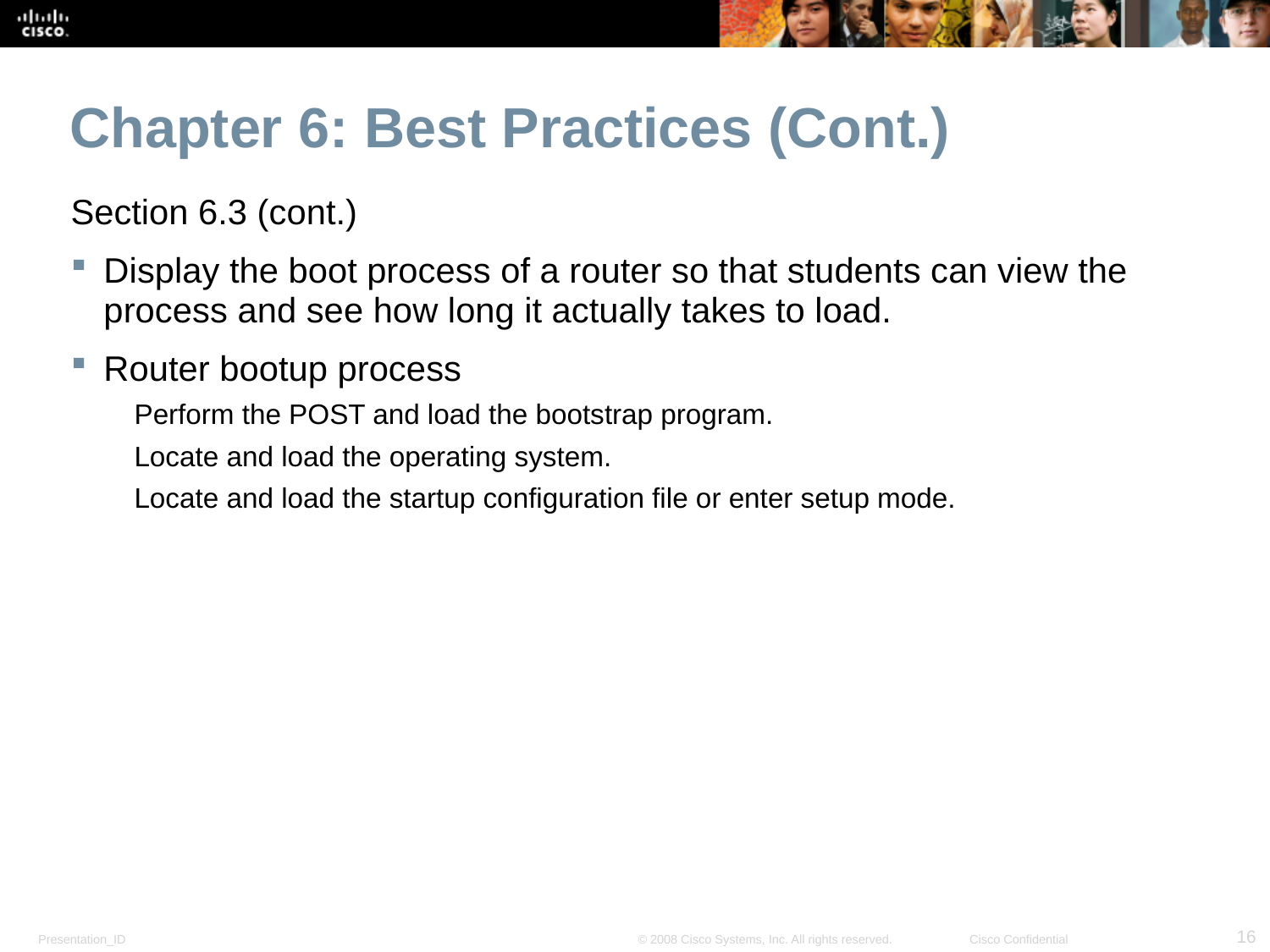

Chapter 6: Best Practices (Cont.)
Section 6.3 (cont.)
Display the boot process of a router so that students can view the process and see how long it actually takes to load.
Router bootup process
Perform the POST and load the bootstrap program.
Locate and load the operating system.
Locate and load the startup configuration file or enter setup mode.